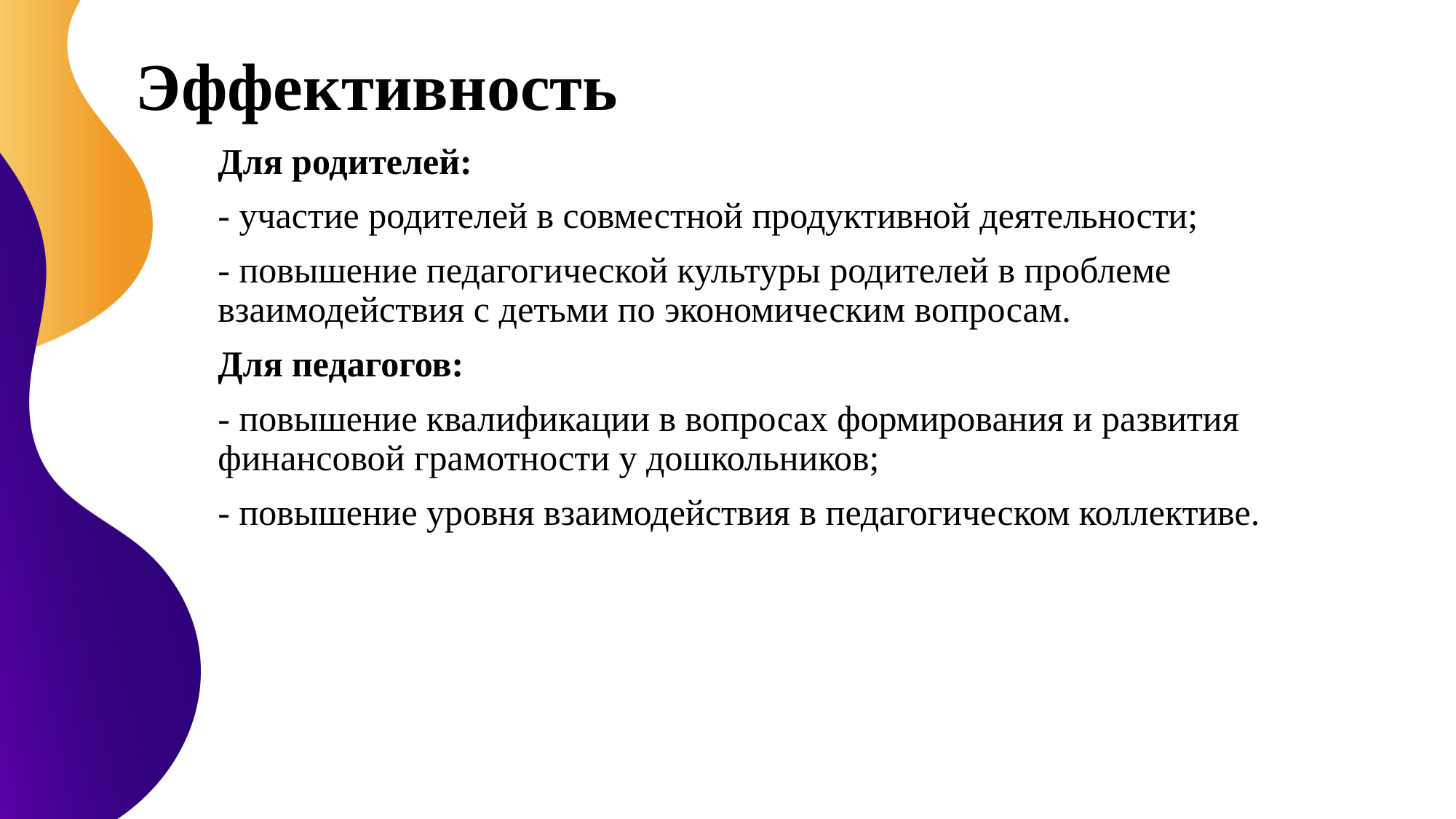

# Эффективность
Для родителей:
- участие родителей в совместной продуктивной деятельности;
- повышение педагогической культуры родителей в проблеме взаимодействия с детьми по экономическим вопросам.
Для педагогов:
- повышение квалификации в вопросах формирования и развития финансовой грамотности у дошкольников;
- повышение уровня взаимодействия в педагогическом коллективе.